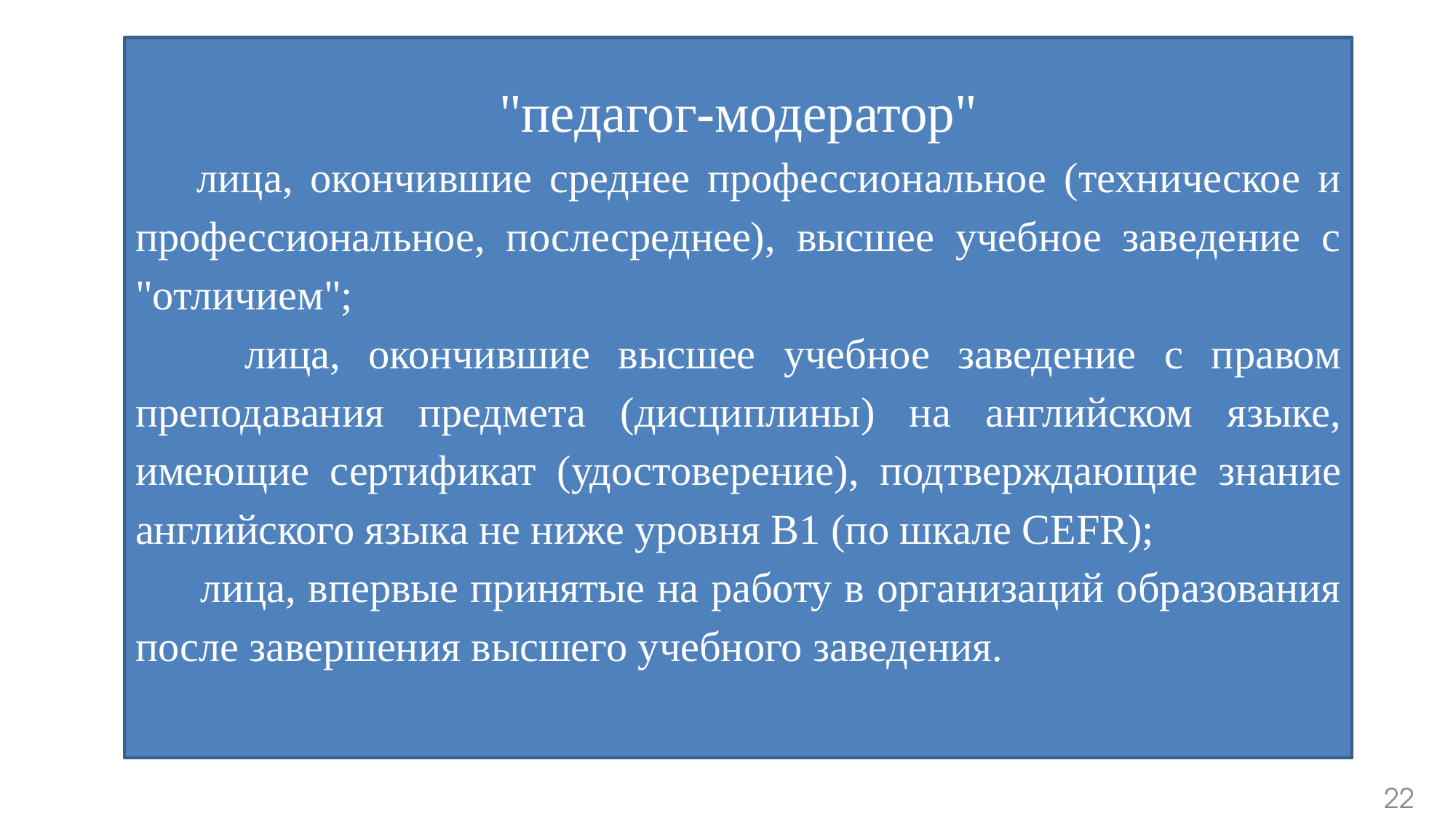

"педагог-модератор"
      лица, окончившие среднее профессиональное (техническое и профессиональное, послесреднее), высшее учебное заведение с "отличием";
       лица, окончившие высшее учебное заведение с правом преподавания предмета (дисциплины) на английском языке, имеющие сертификат (удостоверение), подтверждающие знание английского языка не ниже уровня В1 (по шкале CEFR);
      лица, впервые принятые на работу в организаций образования после завершения высшего учебного заведения.

22